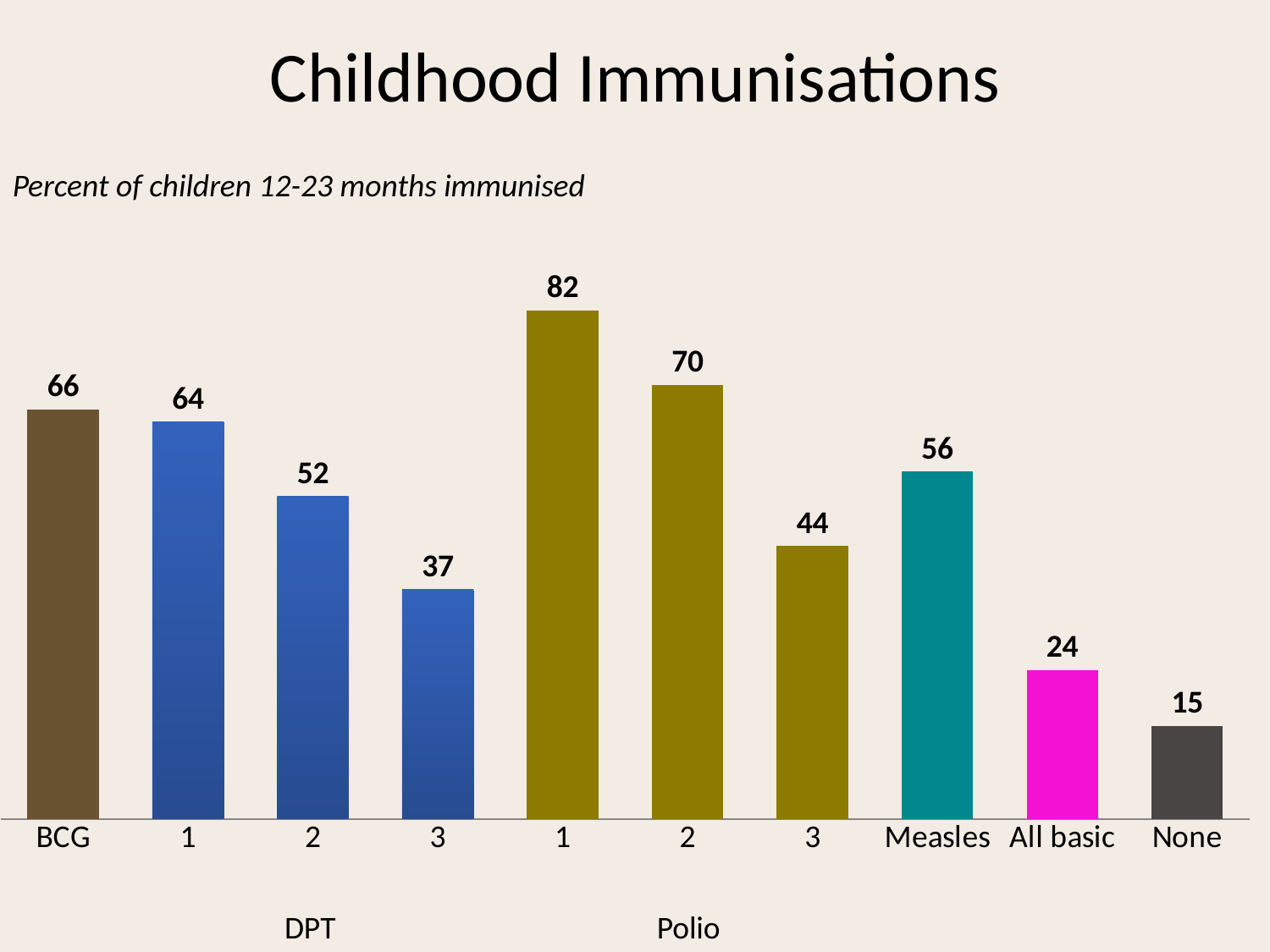

# Childhood Immunisations
Percent of children 12-23 months immunised

### Chart

| Category | Series 1 |
|---|---|
| BCG | 66.0 |
| 1 | 64.0 |
| 2 | 52.0 |
| 3 | 37.0 |
| 1 | 82.0 |
| 2 | 70.0 |
| 3 | 44.0 |
| Measles | 56.0 |
| All basic | 24.0 |
| None | 15.0 |
Polio
DPT